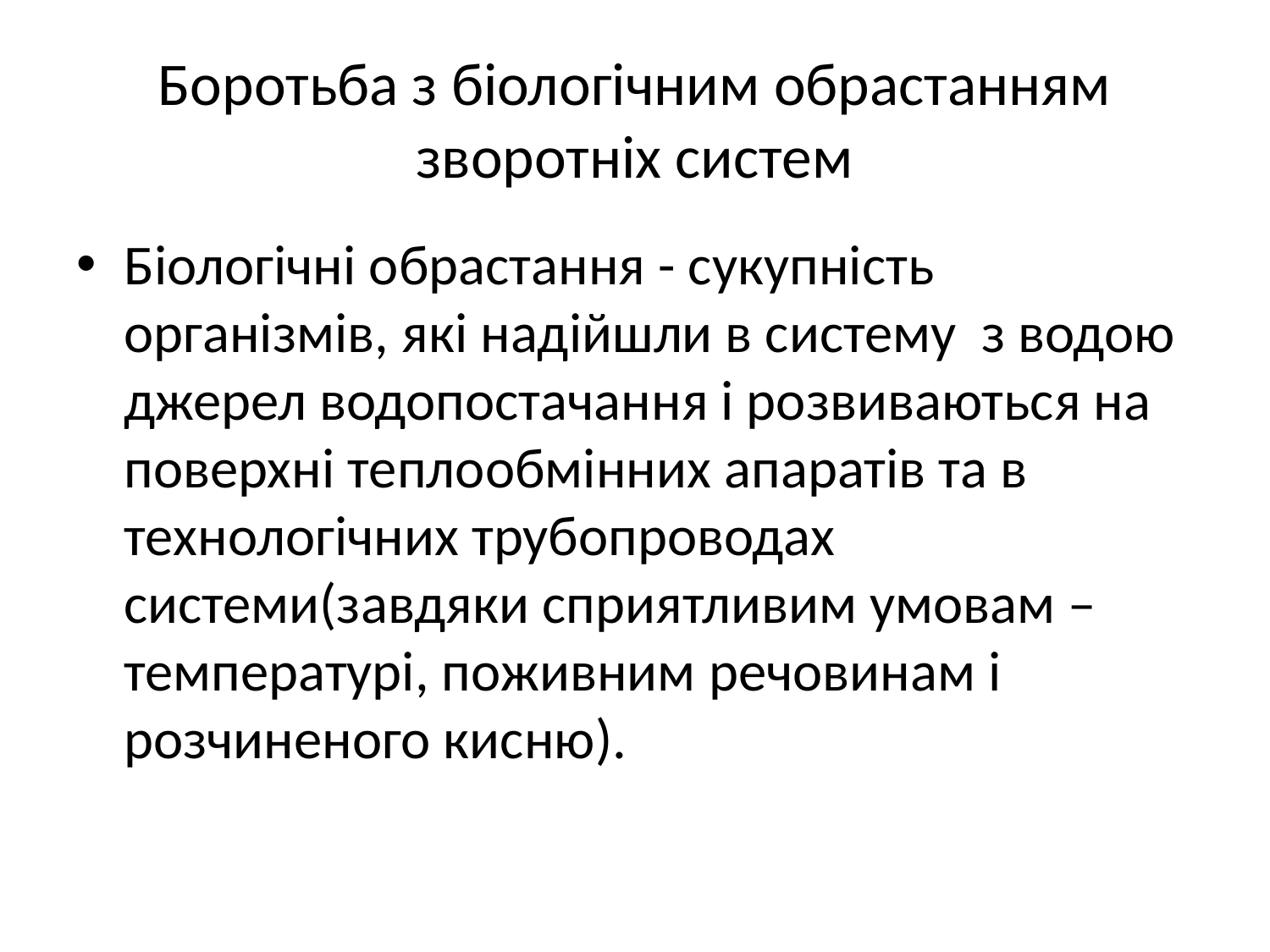

# Боротьба з біологічним обрастанням зворотніх систем
Біологічні обрастання - сукупність організмів, які надійшли в систему  з водою джерел водопостачання і розвиваються на поверхні теплообмінних апаратів та в технологічних трубопроводах системи(завдяки сприятливим умовам – температурі, поживним речовинам і розчиненого кисню).